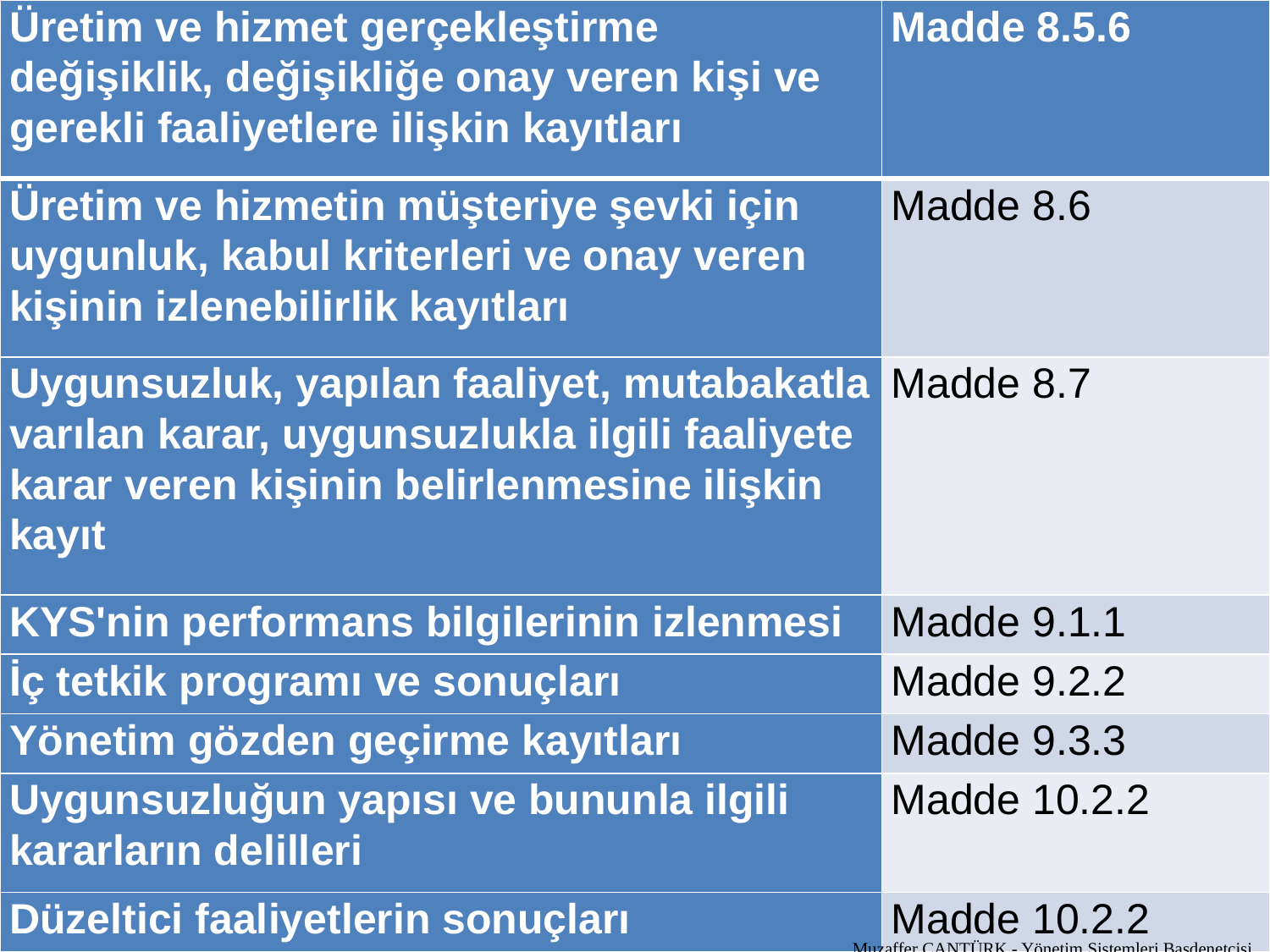

| Üretim ve hizmet gerçekleştirme değişiklik, değişikliğe onay veren kişi ve gerekli faaliyetlere ilişkin kayıtları | Madde 8.5.6 |
| --- | --- |
| Üretim ve hizmetin müşteriye şevki için uygunluk, kabul kriterleri ve onay veren kişinin izlenebilirlik kayıtları | Madde 8.6 |
| Uygunsuzluk, yapılan faaliyet, mutabakatla varılan karar, uygunsuzlukla ilgili faaliyete karar veren kişinin belirlenmesine ilişkin kayıt | Madde 8.7 |
| KYS'nin performans bilgilerinin izlenmesi | Madde 9.1.1 |
| İç tetkik programı ve sonuçları | Madde 9.2.2 |
| Yönetim gözden geçirme kayıtları | Madde 9.3.3 |
| Uygunsuzluğun yapısı ve bununla ilgili kararların delilleri | Madde 10.2.2 |
| Düzeltici faaliyetlerin sonuçları | Madde 10.2.2 |
Muzaffer CANTÜRK - Yönetim Sistemleri Başdenetçisi